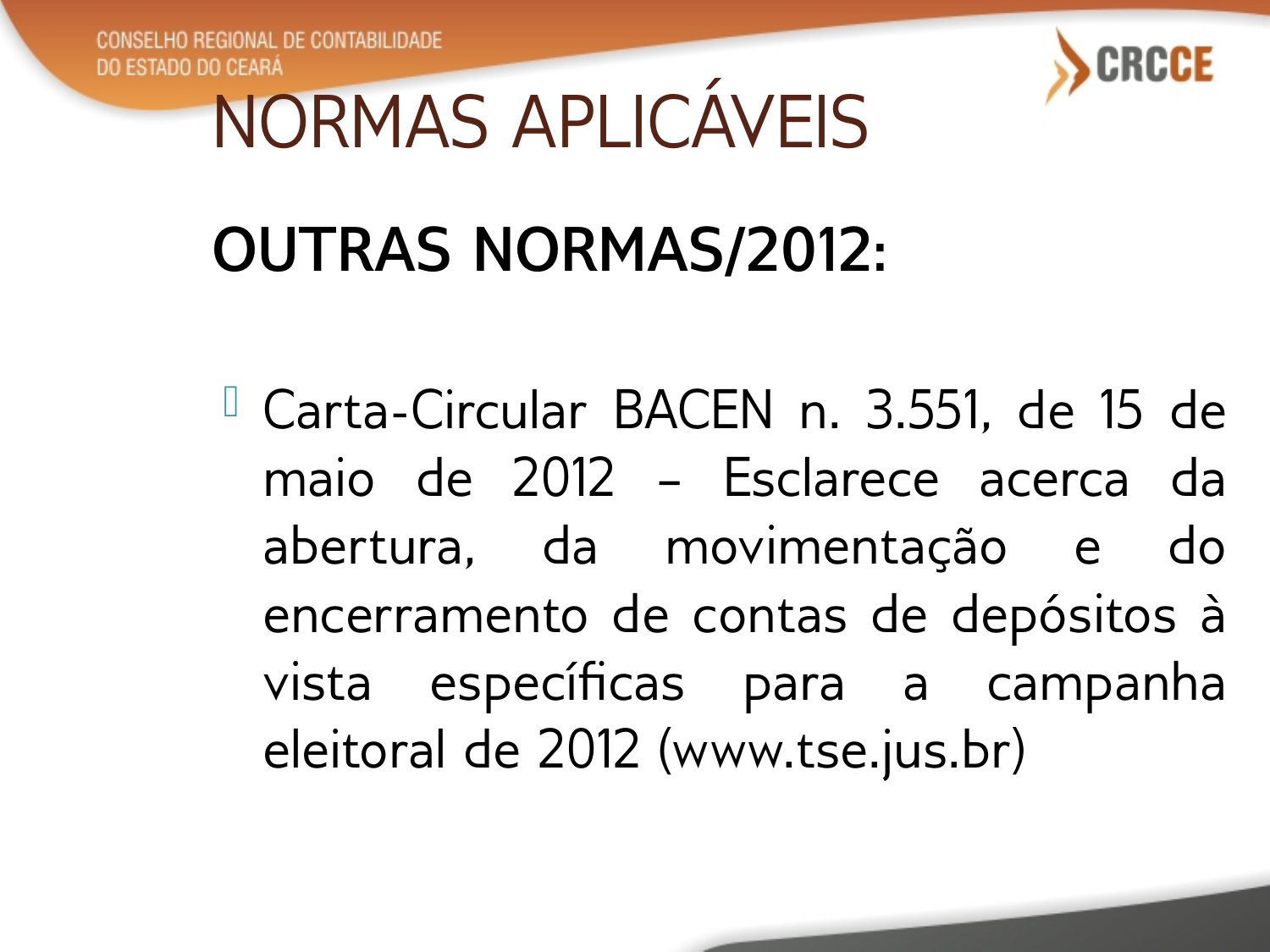

# NORMAS APLICÁVEIS
OUTRAS NORMAS/2012:

Carta-Circular BACEN n. 3.551, de 15 de maio de 2012 – Esclarece acerca da abertura, da movimentação e do encerramento de contas de depósitos à vista específicas para a campanha eleitoral de 2012 (www.tse.jus.br)